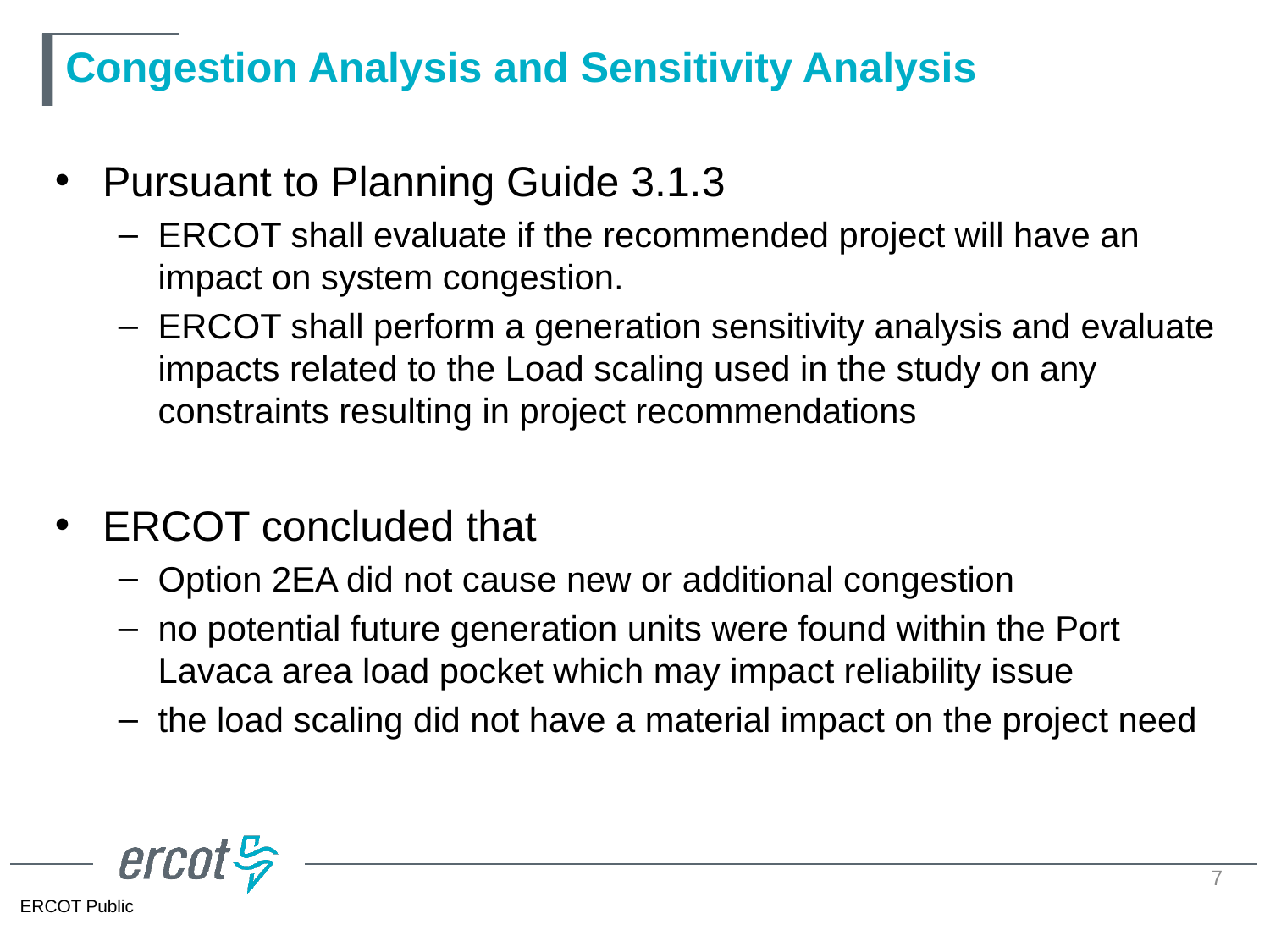

# Congestion Analysis and Sensitivity Analysis
Pursuant to Planning Guide 3.1.3
ERCOT shall evaluate if the recommended project will have an impact on system congestion.
ERCOT shall perform a generation sensitivity analysis and evaluate impacts related to the Load scaling used in the study on any constraints resulting in project recommendations

ERCOT concluded that
Option 2EA did not cause new or additional congestion
no potential future generation units were found within the Port Lavaca area load pocket which may impact reliability issue
the load scaling did not have a material impact on the project need

7